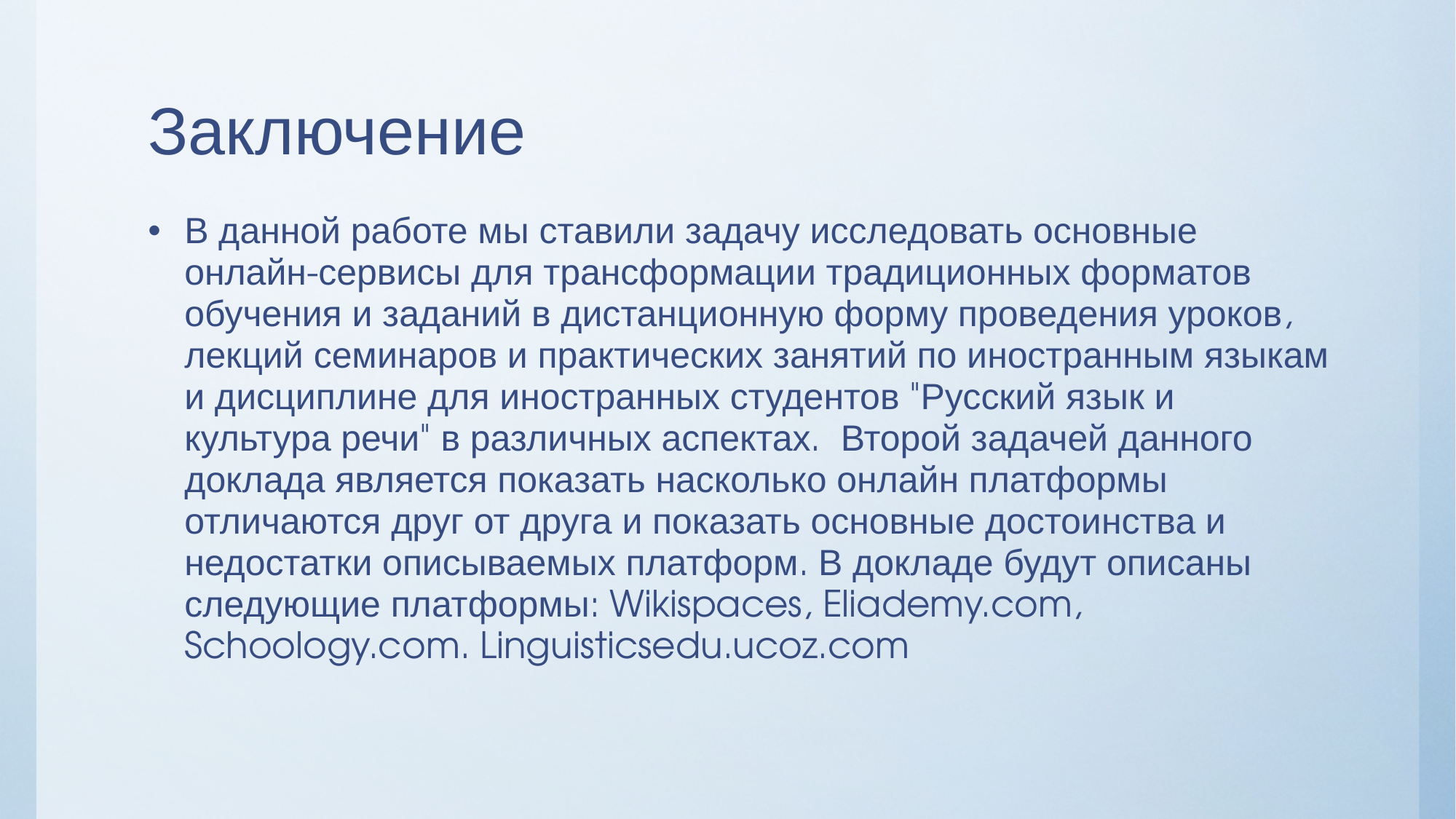

# Заключение
В данной работе мы ставили задачу исследовать основные онлайн-сервисы для трансформации традиционных форматов обучения и заданий в дистанционную форму проведения уроков, лекций семинаров и практических занятий по иностранным языкам и дисциплине для иностранных студентов "Русский язык и культура речи" в различных аспектах.  Второй задачей данного доклада является показать насколько онлайн платформы отличаются друг от друга и показать основные достоинства и недостатки описываемых платформ. В докладе будут описаны следующие платформы: Wikispaces, Eliademy.com, Schoology.com. Linguisticsedu.ucoz.com